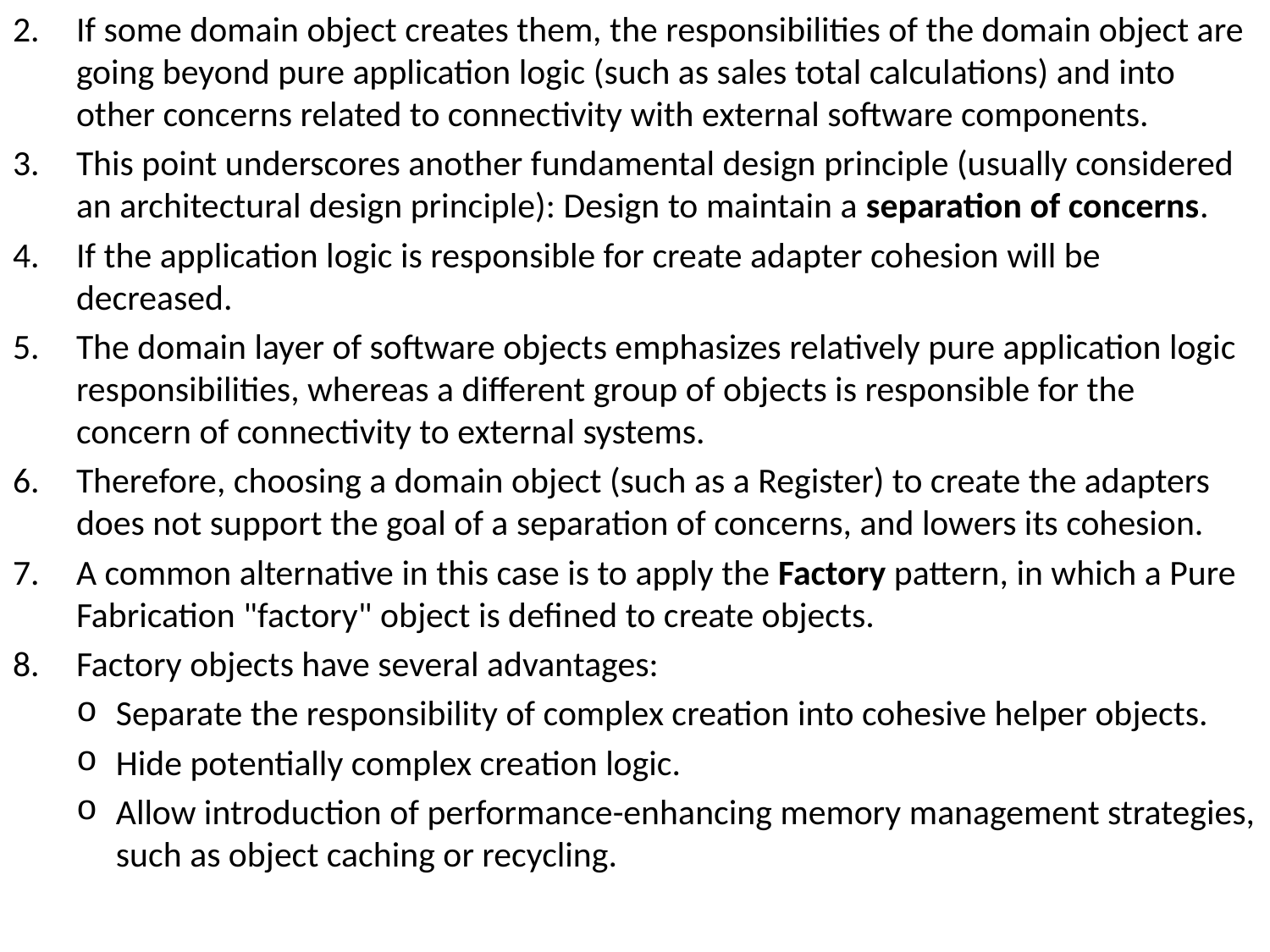

If some domain object creates them, the responsibilities of the domain object are going beyond pure application logic (such as sales total calculations) and into other concerns related to connectivity with external software components.
This point underscores another fundamental design principle (usually considered an architectural design principle): Design to maintain a separation of concerns.
If the application logic is responsible for create adapter cohesion will be decreased.
The domain layer of software objects emphasizes relatively pure application logic responsibilities, whereas a different group of objects is responsible for the concern of connectivity to external systems.
Therefore, choosing a domain object (such as a Register) to create the adapters does not support the goal of a separation of concerns, and lowers its cohesion.
A common alternative in this case is to apply the Factory pattern, in which a Pure Fabrication "factory" object is defined to create objects.
Factory objects have several advantages:
Separate the responsibility of complex creation into cohesive helper objects.
Hide potentially complex creation logic.
Allow introduction of performance-enhancing memory management strategies, such as object caching or recycling.